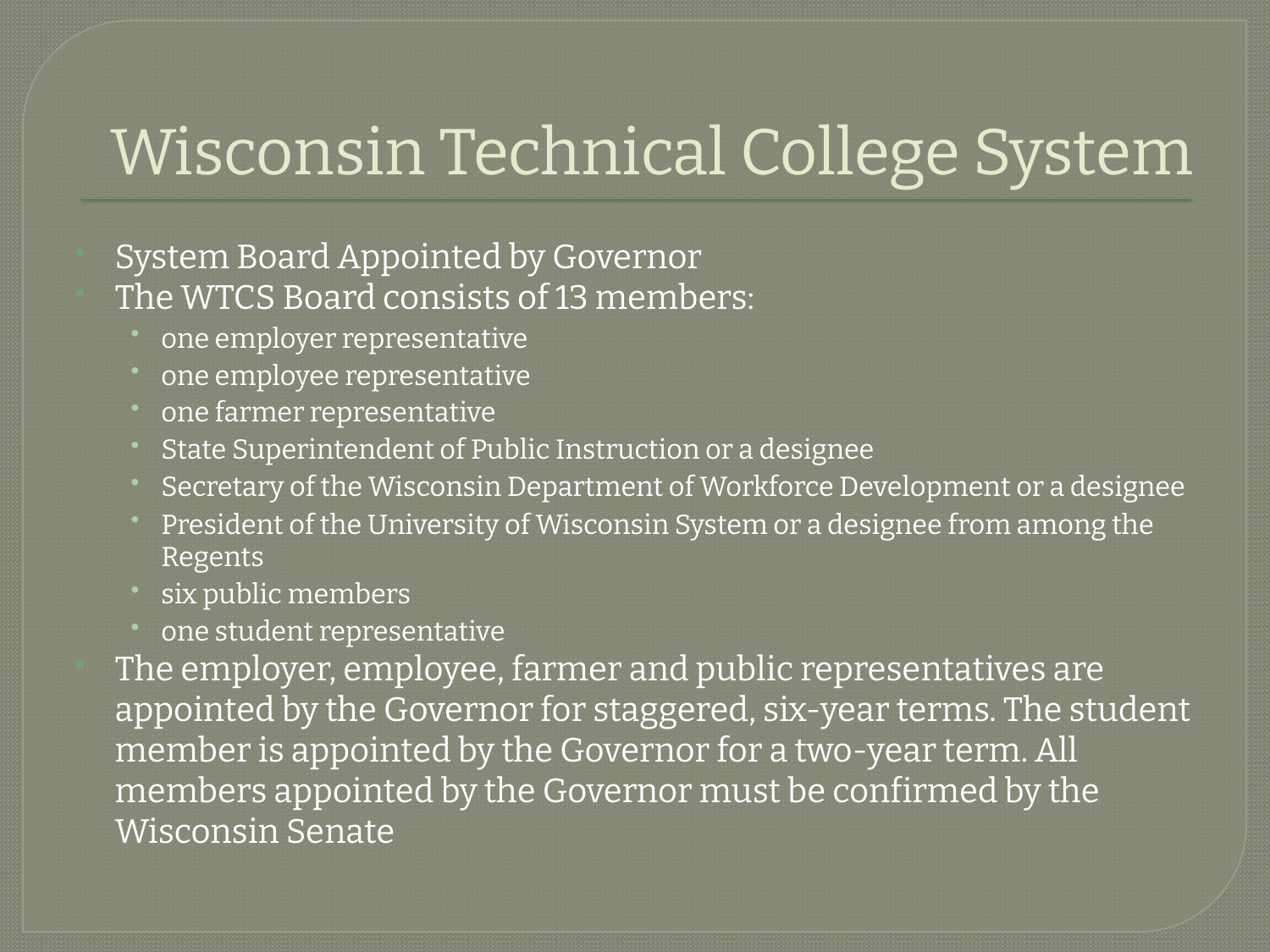

# Wisconsin Technical College System
System Board Appointed by Governor
The WTCS Board consists of 13 members:
one employer representative
one employee representative
one farmer representative
State Superintendent of Public Instruction or a designee
Secretary of the Wisconsin Department of Workforce Development or a designee
President of the University of Wisconsin System or a designee from among the Regents
six public members
one student representative
The employer, employee, farmer and public representatives are appointed by the Governor for staggered, six-year terms. The student member is appointed by the Governor for a two-year term. All members appointed by the Governor must be confirmed by the Wisconsin Senate